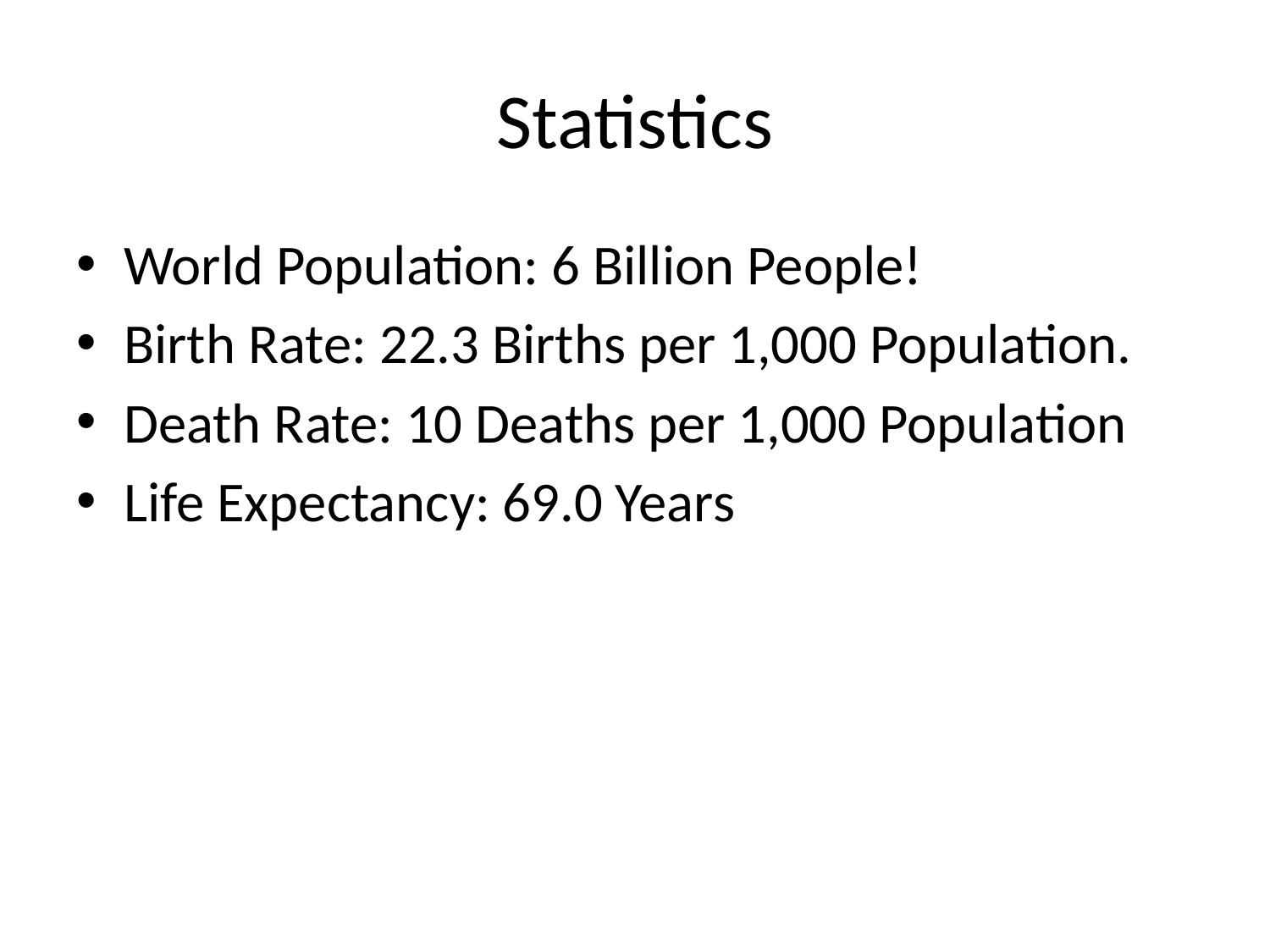

# Statistics
World Population: 6 Billion People!
Birth Rate: 22.3 Births per 1,000 Population.
Death Rate: 10 Deaths per 1,000 Population
Life Expectancy: 69.0 Years